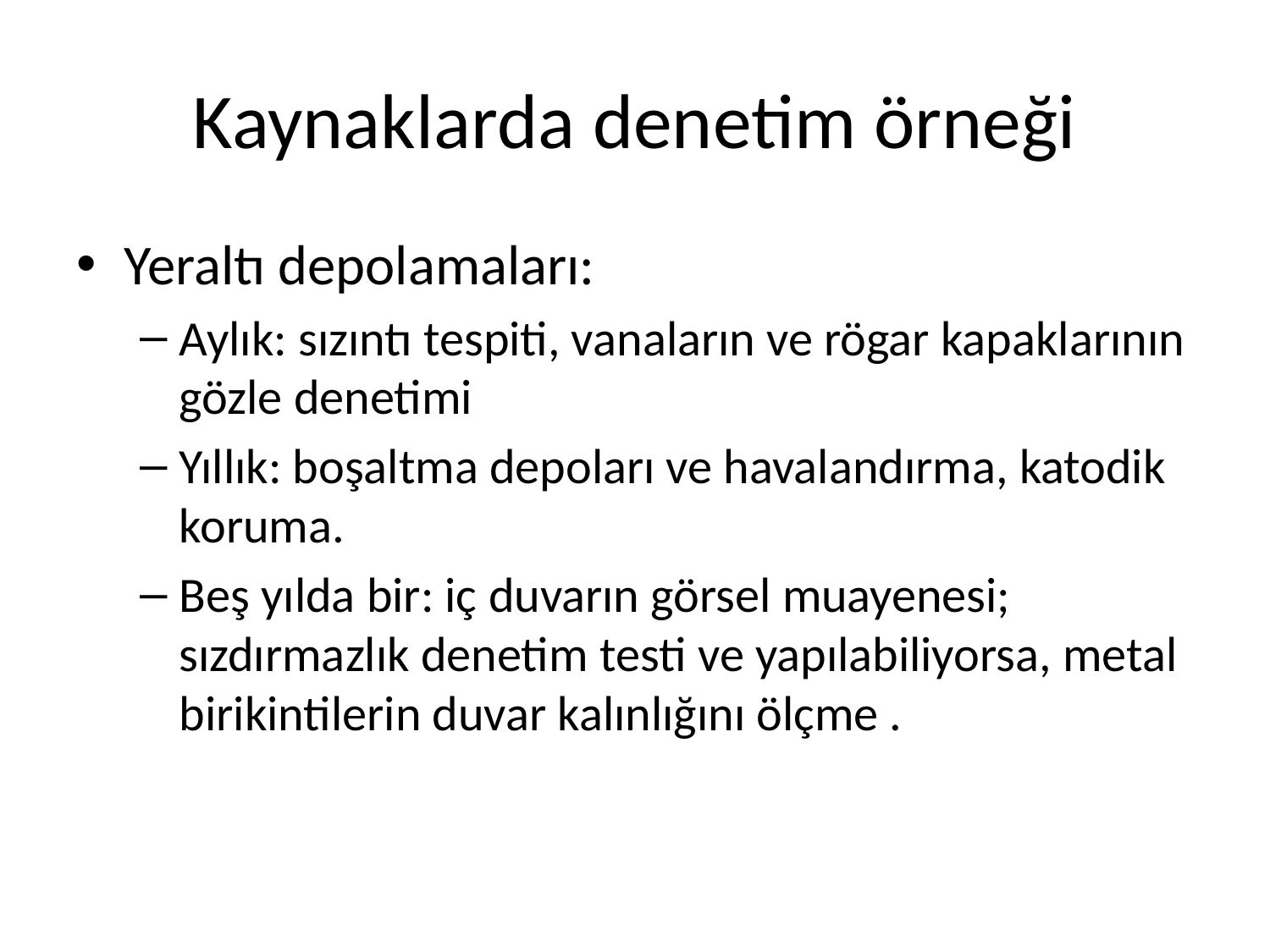

# Kaynaklarda denetim örneği
Yeraltı depolamaları:
Aylık: sızıntı tespiti, vanaların ve rögar kapaklarının gözle denetimi
Yıllık: boşaltma depoları ve havalandırma, katodik koruma.
Beş yılda bir: iç duvarın görsel muayenesi; sızdırmazlık denetim testi ve yapılabiliyorsa, metal birikintilerin duvar kalınlığını ölçme .